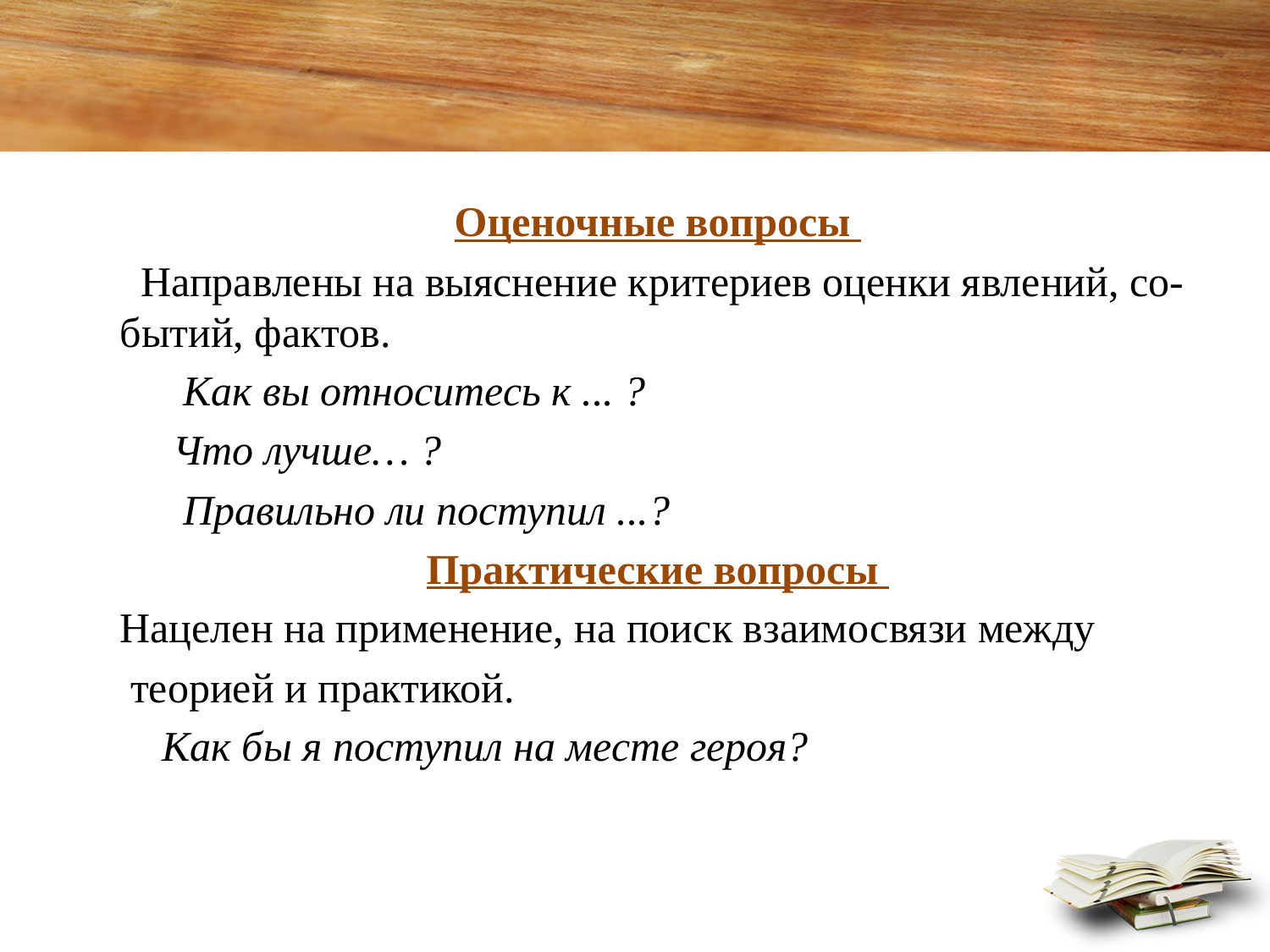

Оценочные вопросы
  Направлены на выяснение критериев оценки явлений, со-бытий, фактов.
      Как вы относитесь к ... ?
     Что лучше… ?
      Правильно ли поступил ...?
Практические вопросы
Нацелен на применение, на поиск взаимосвязи между
 теорией и практикой.
    Как бы я поступил на месте героя?